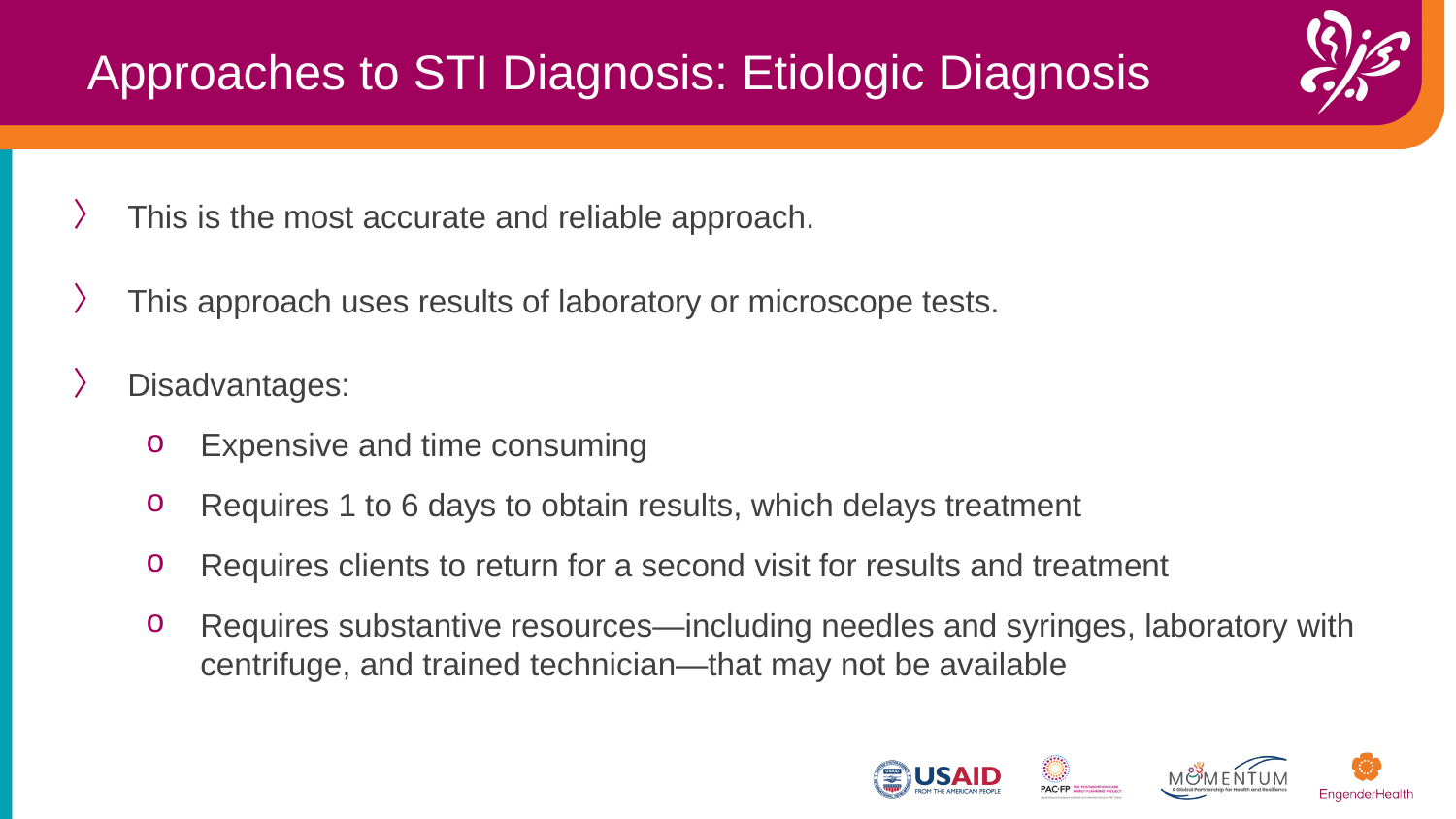

Approaches to STI Diagnosis: Etiologic Diagnosis​
This is the most accurate and reliable approach.
This approach uses results of laboratory or microscope tests. ​
Disadvantages: ​
Expensive and time consuming
Requires 1 to 6 days to obtain results, which delays treatment
Requires clients to return for a second visit for results and treatment
Requires substantive resources—including needles and syringes, laboratory with centrifuge, and trained technician—that may not be available